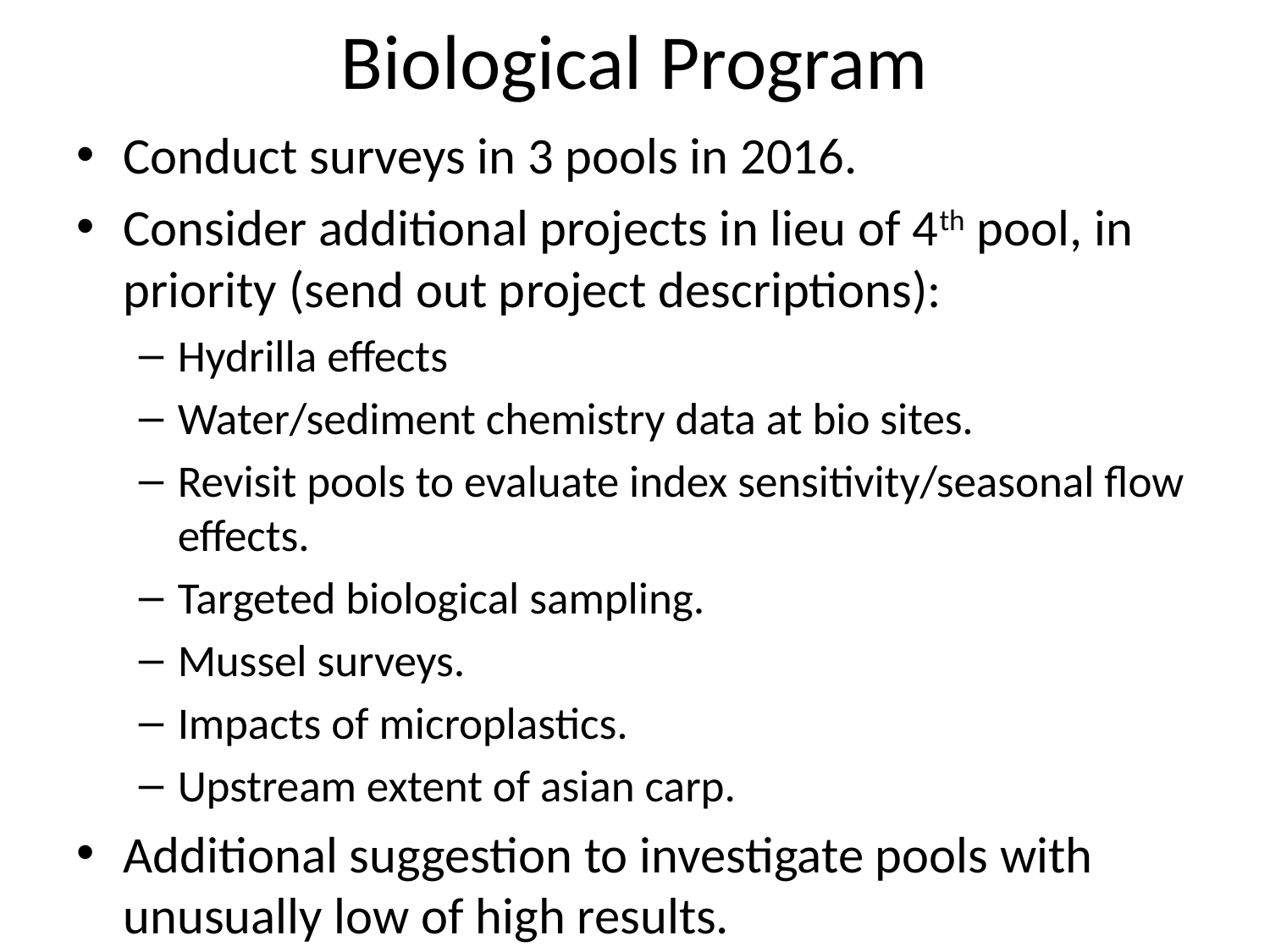

# Biological Program
Conduct surveys in 3 pools in 2016.
Consider additional projects in lieu of 4th pool, in priority (send out project descriptions):
Hydrilla effects
Water/sediment chemistry data at bio sites.
Revisit pools to evaluate index sensitivity/seasonal flow effects.
Targeted biological sampling.
Mussel surveys.
Impacts of microplastics.
Upstream extent of asian carp.
Additional suggestion to investigate pools with unusually low of high results.